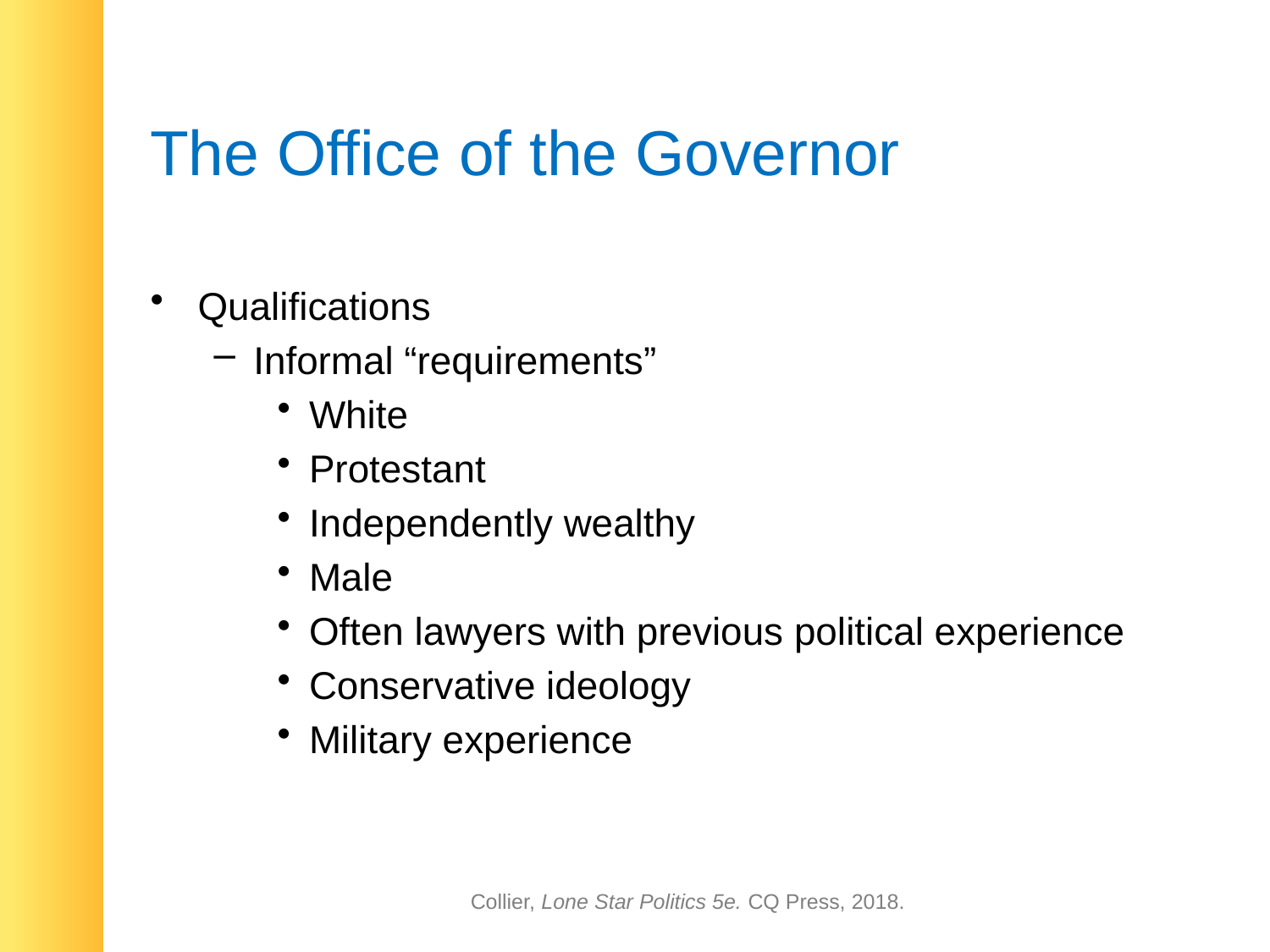

# The Office of the Governor
Qualifications
Informal “requirements”
White
Protestant
Independently wealthy
Male
Often lawyers with previous political experience
Conservative ideology
Military experience
Collier, Lone Star Politics 5e. CQ Press, 2018.